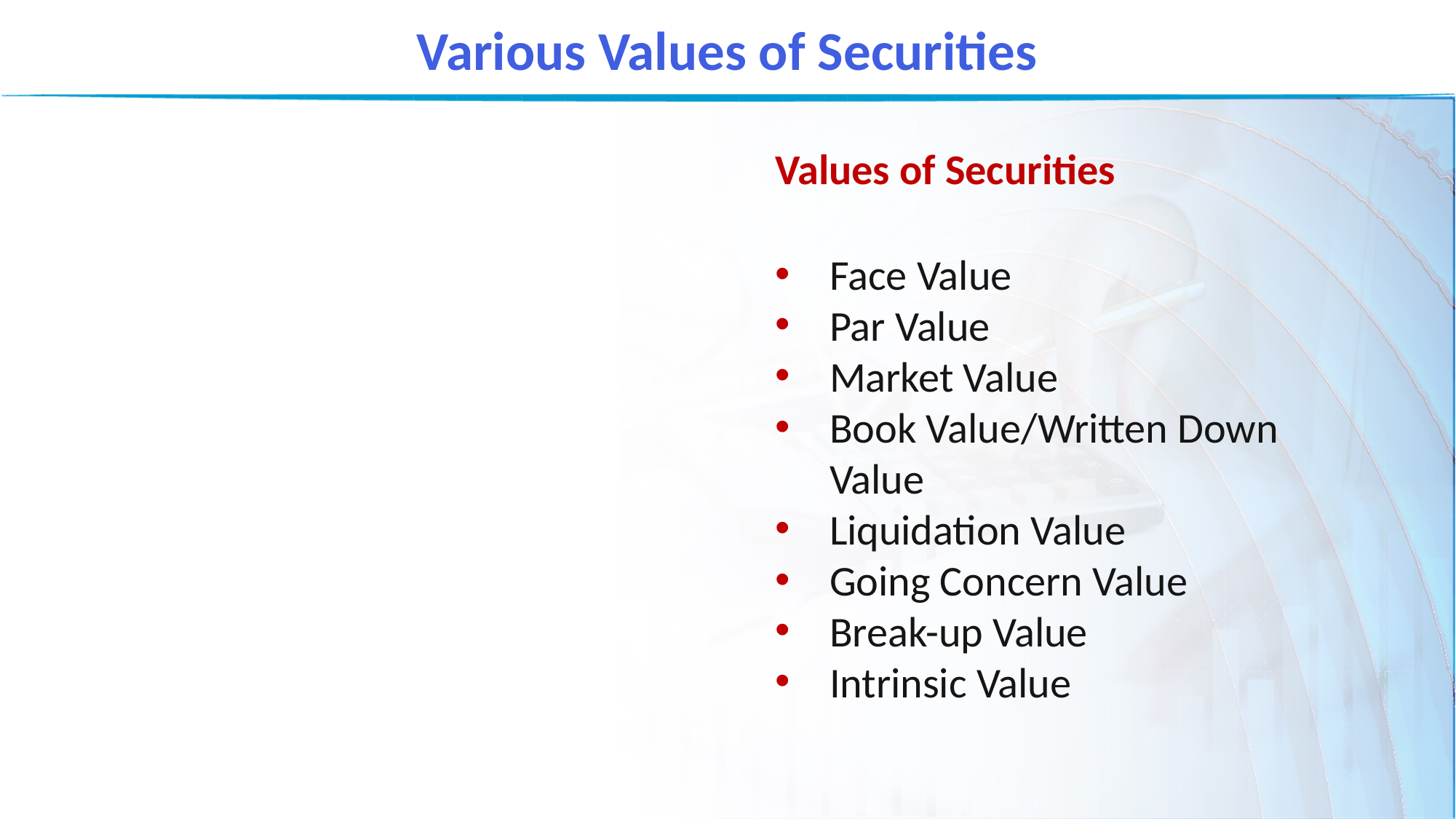

Various Values of Securities
Values of Securities

Face Value
Par Value
Market Value
Book Value/Written Down Value
Liquidation Value
Going Concern Value
Break-up Value
Intrinsic Value